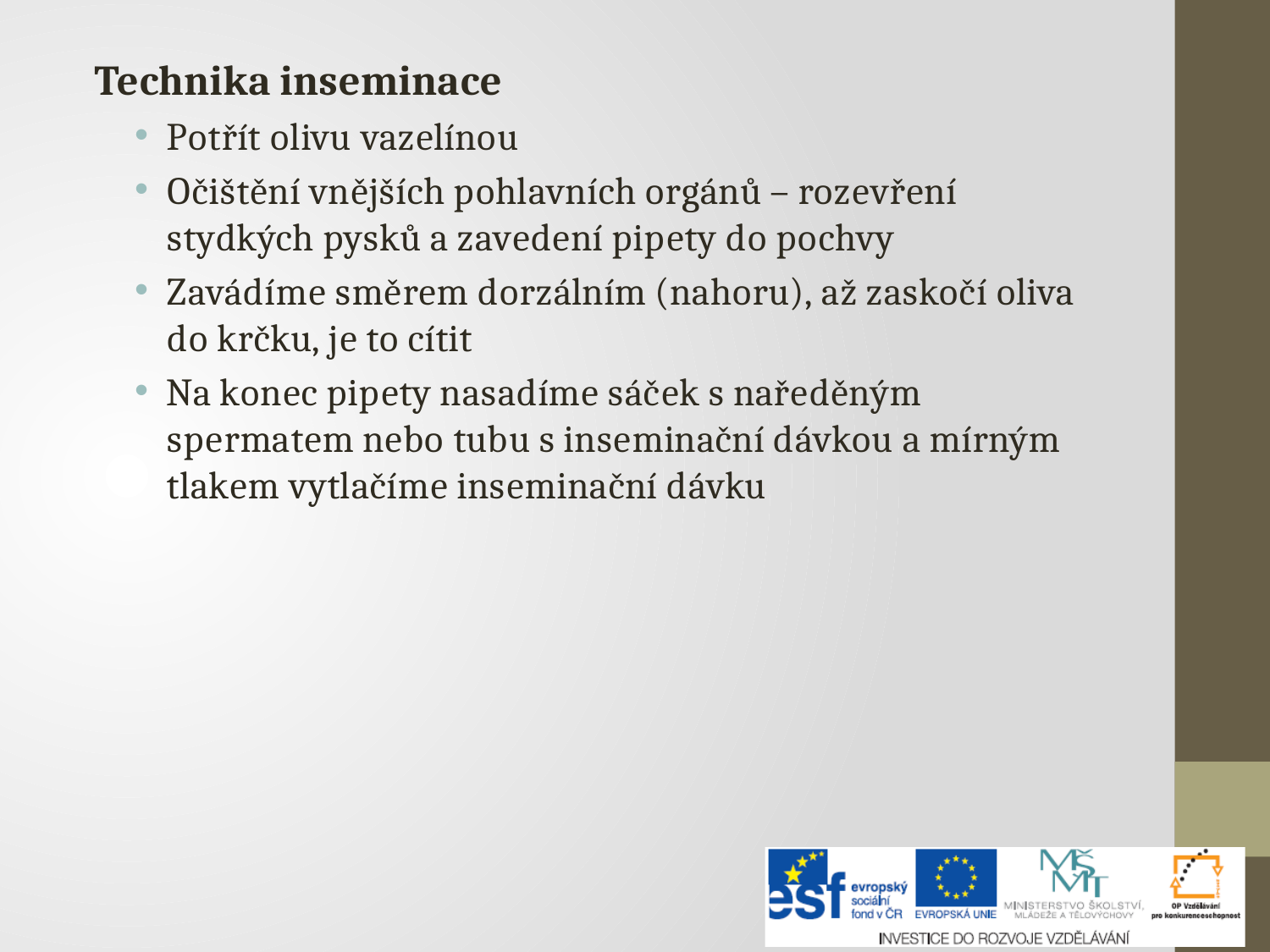

Technika inseminace
Potřít olivu vazelínou
Očištění vnějších pohlavních orgánů – rozevření stydkých pysků a zavedení pipety do pochvy
Zavádíme směrem dorzálním (nahoru), až zaskočí oliva do krčku, je to cítit
Na konec pipety nasadíme sáček s naředěným spermatem nebo tubu s inseminační dávkou a mírným tlakem vytlačíme inseminační dávku